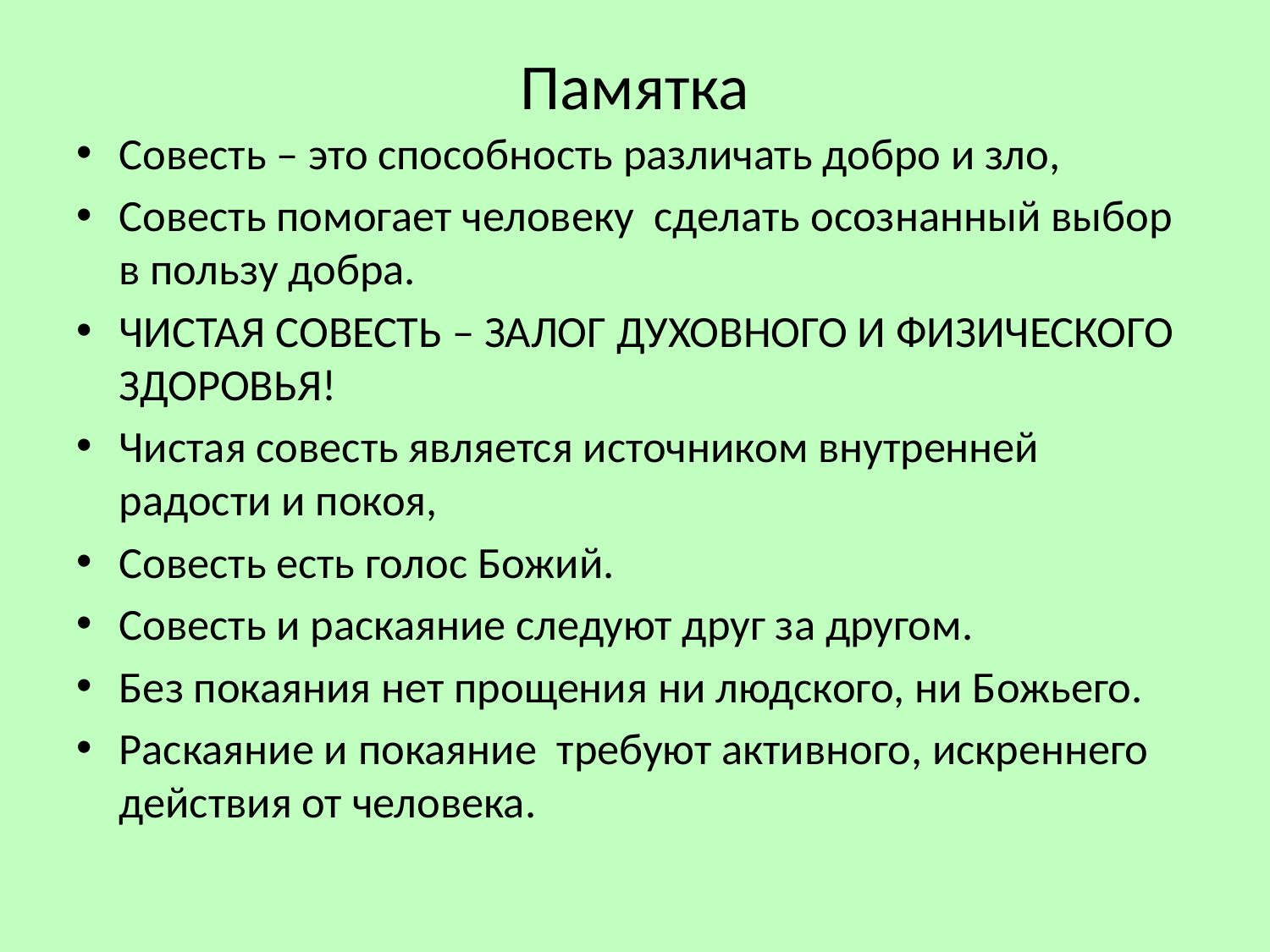

# Памятка
Совесть – это способность различать добро и зло,
Совесть помогает человеку  сделать осознанный выбор в пользу добра.
Чистая совесть – залог духовного и физического здоровья!
Чистая совесть является источником внутренней радости и покоя,
Совесть есть голос Божий.
Совесть и раскаяние следуют друг за другом.
Без покаяния нет прощения ни людского, ни Божьего.
Раскаяние и покаяние  требуют активного, искреннего действия от человека.